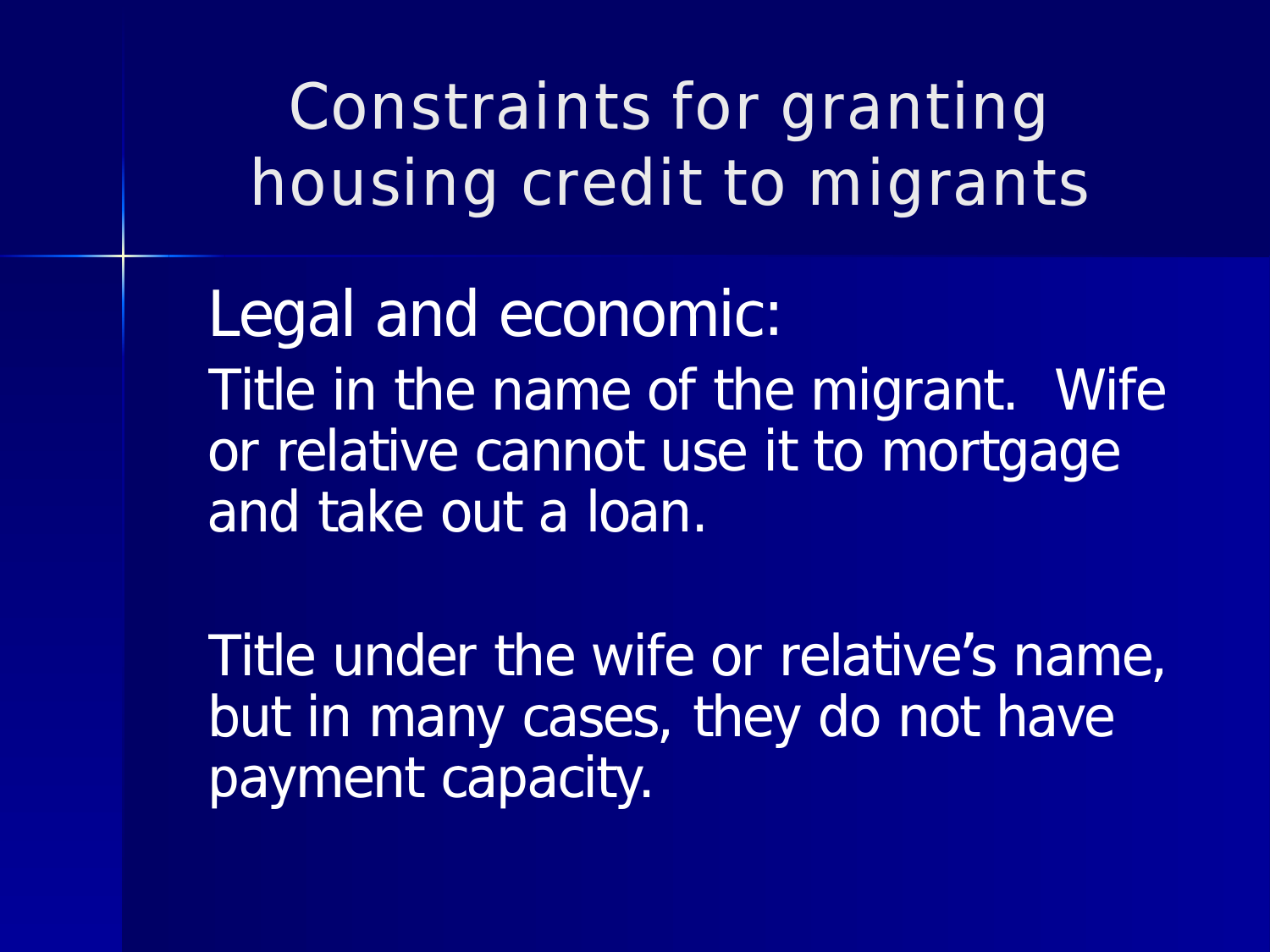

# Constraints for granting housing credit to migrants
	Legal and economic:
	Title in the name of the migrant.  Wife or relative cannot use it to mortgage and take out a loan.

	Title under the wife or relative’s name, but in many cases, they do not have payment capacity.